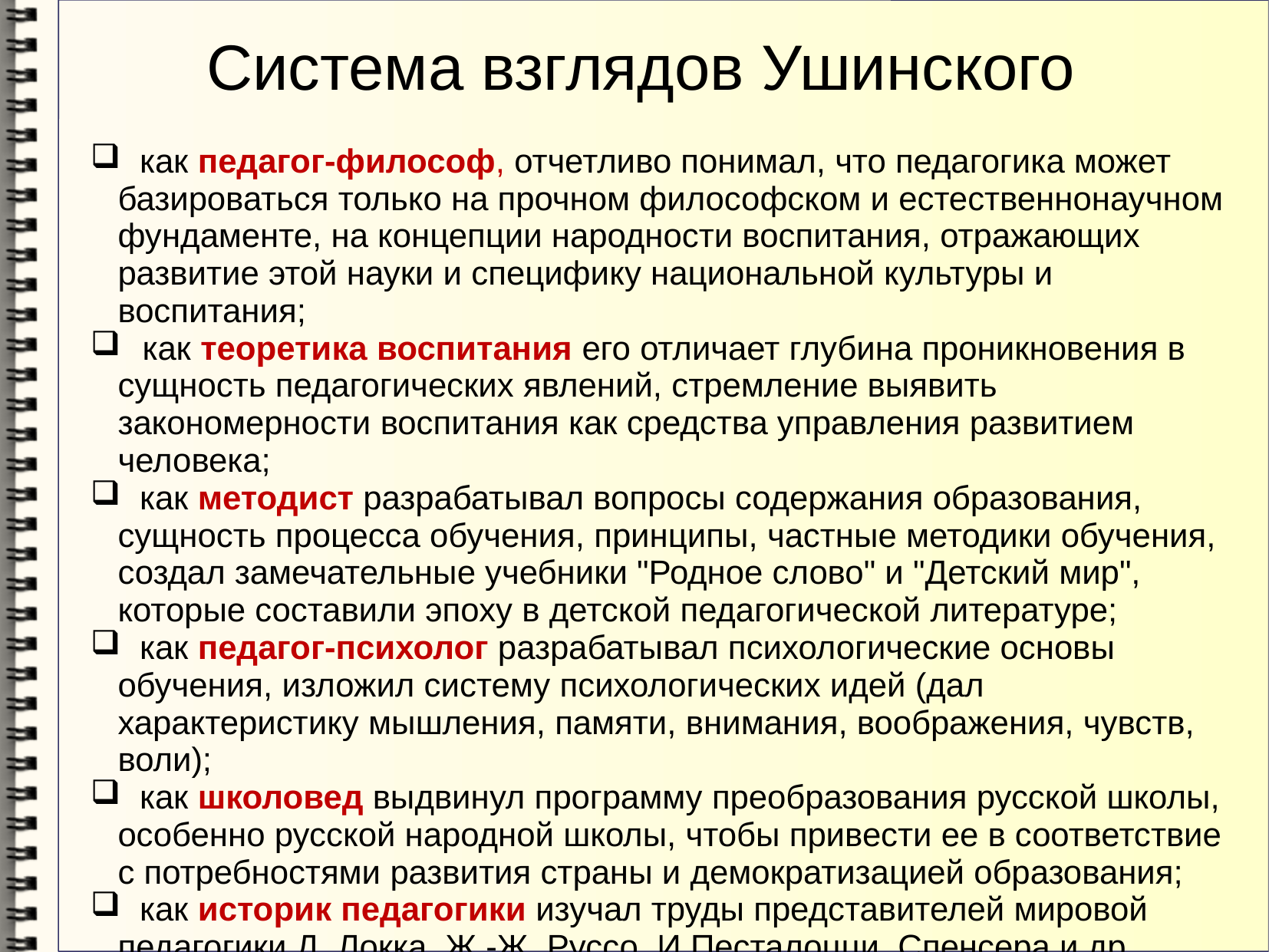

# Система взглядов Ушинского
  как педагог-философ, отчетливо понимал, что педагогика может базироваться только на прочном философском и естественнонаучном фундаменте, на концепции народности воспитания, отражающих развитие этой науки и специфику национальной культуры и воспитания;
  как теоретика воспитания его отличает глубина проникновения в сущность педагогических явлений, стремление выявить закономерности воспитания как средства управления развитием человека;
  как методист разрабатывал вопросы содержания образования, сущность процесса обучения, принципы, частные методики обучения, создал замечательные учебники "Родное слово" и "Детский мир", которые составили эпоху в детской педагогической литературе;
  как педагог-психолог разрабатывал психологические основы обучения, изложил систему психологических идей (дал характеристику мышления, памяти, внимания, воображения, чувств, воли);
  как школовед выдвинул программу преобразования русской школы, особенно русской народной школы, чтобы привести ее в соответствие с потребностями развития страны и демократизацией образования;
  как историк педагогики изучал труды представителей мировой педагогики Д. Локка, Ж.-Ж. Руссо, И.Песталоцци, Спенсера и др.